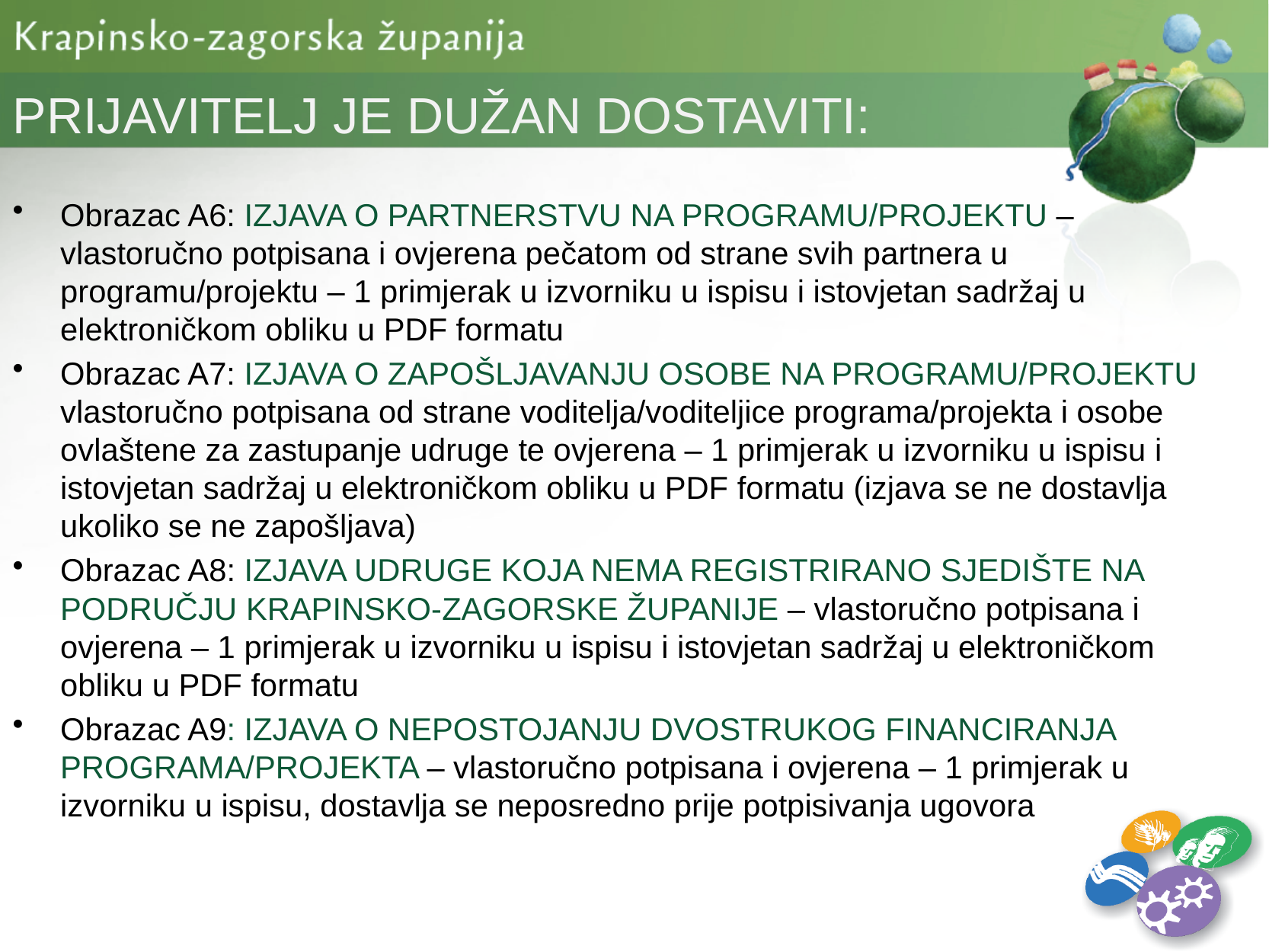

PRIJAVITELJ JE DUŽAN DOSTAVITI:

Obrazac A6: IZJAVA O PARTNERSTVU NA PROGRAMU/PROJEKTU – vlastoručno potpisana i ovjerena pečatom od strane svih partnera u programu/projektu – 1 primjerak u izvorniku u ispisu i istovjetan sadržaj u elektroničkom obliku u PDF formatu
Obrazac A7: IZJAVA O ZAPOŠLJAVANJU OSOBE NA PROGRAMU/PROJEKTU vlastoručno potpisana od strane voditelja/voditeljice programa/projekta i osobe ovlaštene za zastupanje udruge te ovjerena – 1 primjerak u izvorniku u ispisu i istovjetan sadržaj u elektroničkom obliku u PDF formatu (izjava se ne dostavlja ukoliko se ne zapošljava)
Obrazac A8: IZJAVA UDRUGE KOJA NEMA REGISTRIRANO SJEDIŠTE NA PODRUČJU KRAPINSKO-ZAGORSKE ŽUPANIJE – vlastoručno potpisana i ovjerena – 1 primjerak u izvorniku u ispisu i istovjetan sadržaj u elektroničkom obliku u PDF formatu
Obrazac A9: IZJAVA O NEPOSTOJANJU DVOSTRUKOG FINANCIRANJA PROGRAMA/PROJEKTA – vlastoručno potpisana i ovjerena – 1 primjerak u izvorniku u ispisu, dostavlja se neposredno prije potpisivanja ugovora